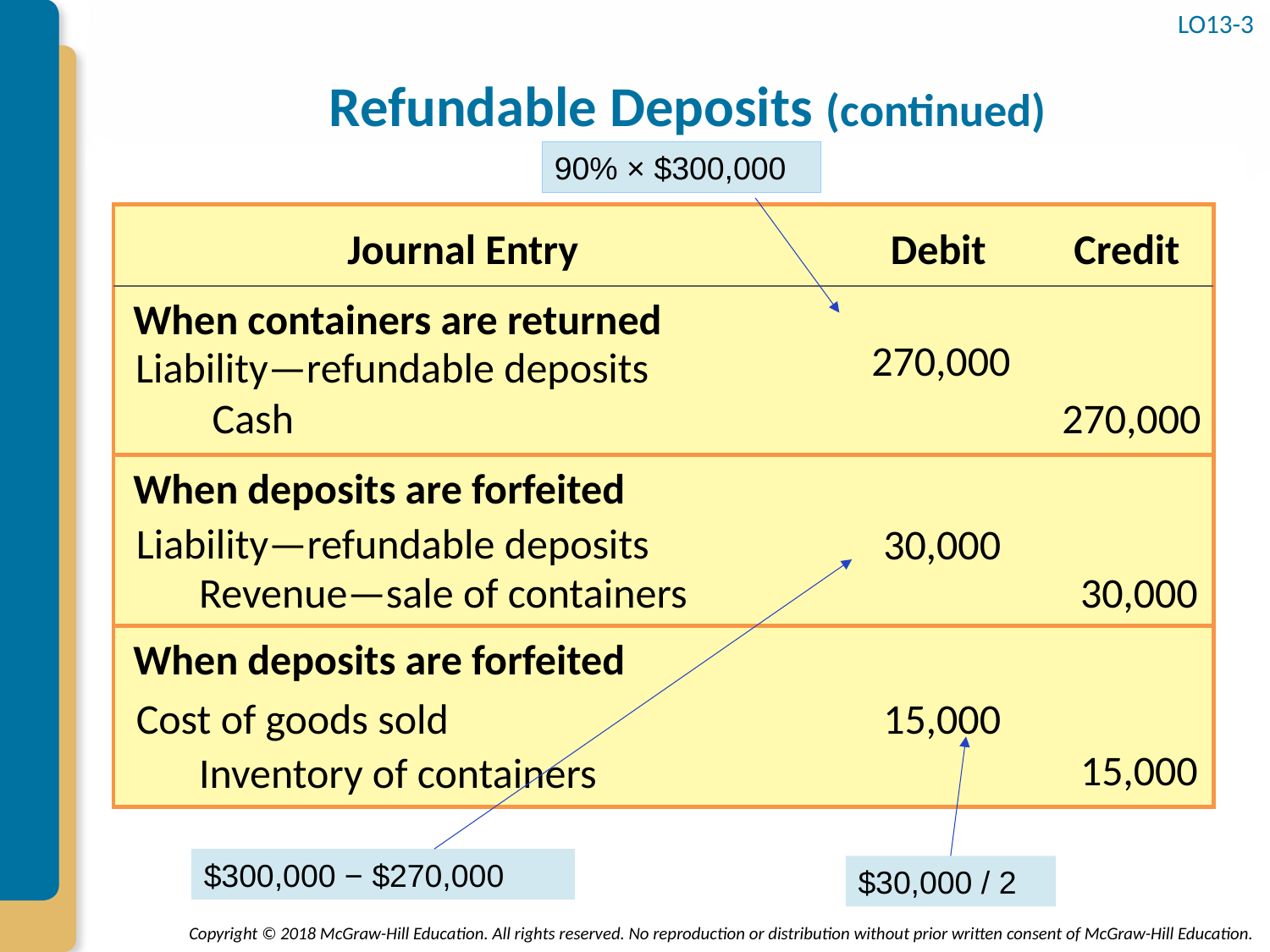

# Refundable Deposits (continued)
LO13-3
90% × $300,000

Journal Entry
Debit
Credit
When containers are returned
270,000
Liability—refundable deposits
Cash
270,000

When deposits are forfeited
Liability—refundable deposits
30,000
Revenue—sale of containers
30,000

When deposits are forfeited
Cost of goods sold
15,000
15,000
Inventory of containers
$300,000 − $270,000
$30,000 / 2